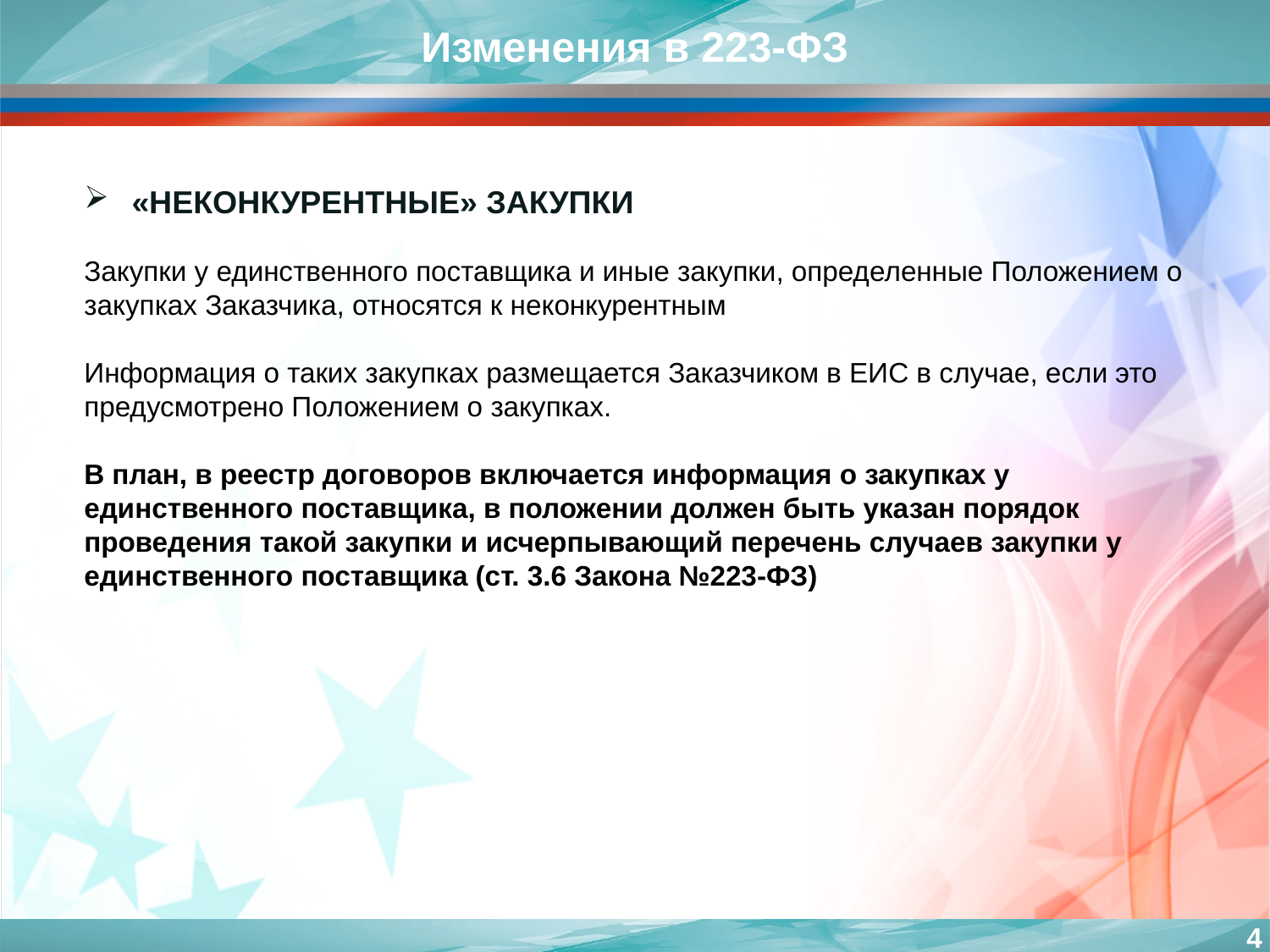

Изменения в 223-ФЗ
«НЕКОНКУРЕНТНЫЕ» ЗАКУПКИ

Закупки у единственного поставщика и иные закупки, определенные Положением о закупках Заказчика, относятся к неконкурентным

Информация о таких закупках размещается Заказчиком в ЕИС в случае, если это предусмотрено Положением о закупках.

В план, в реестр договоров включается информация о закупках у единственного поставщика, в положении должен быть указан порядок проведения такой закупки и исчерпывающий перечень случаев закупки у единственного поставщика (ст. 3.6 Закона №223-ФЗ)
4